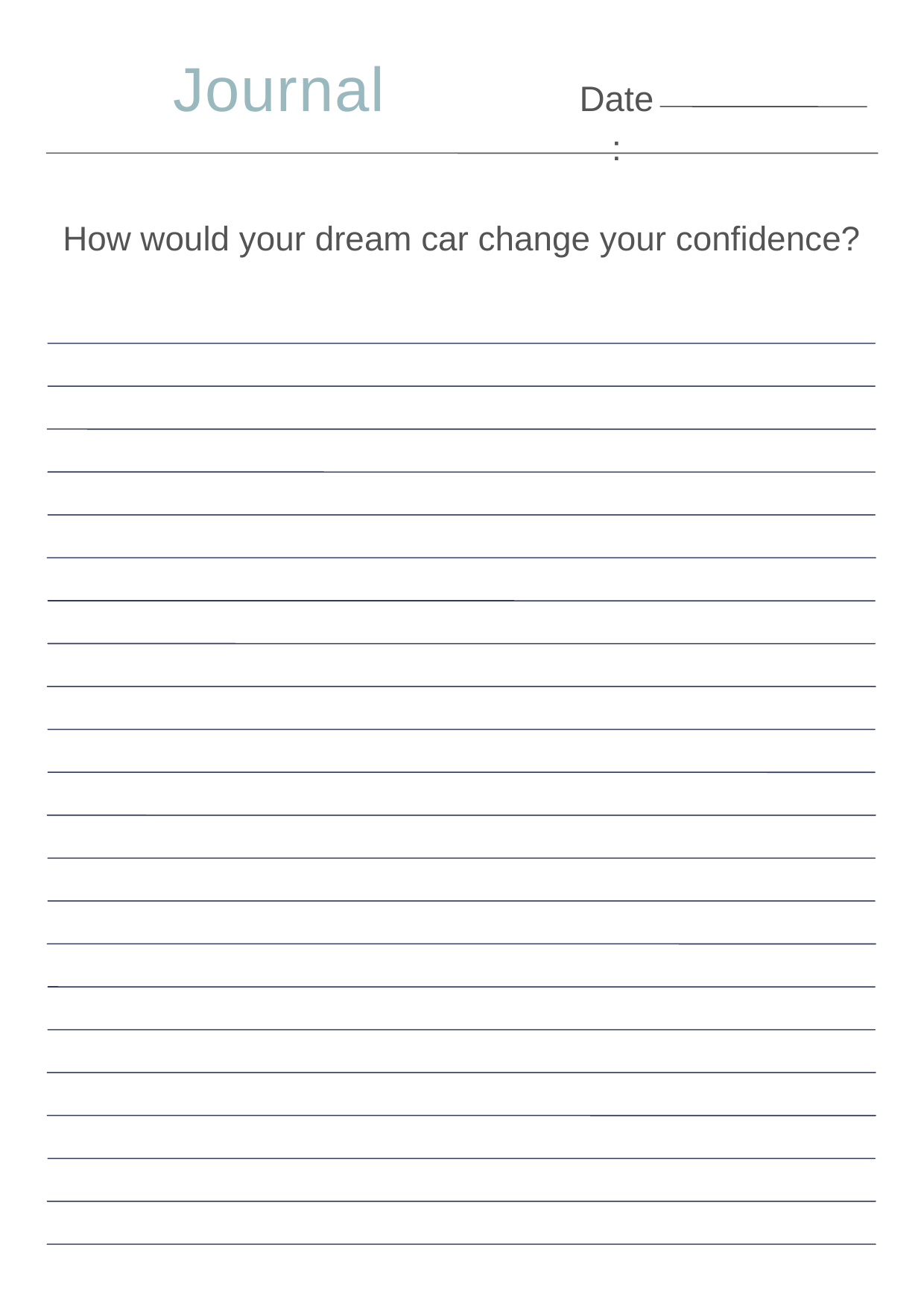

Journal
Date:

How would your dream car change your confidence?